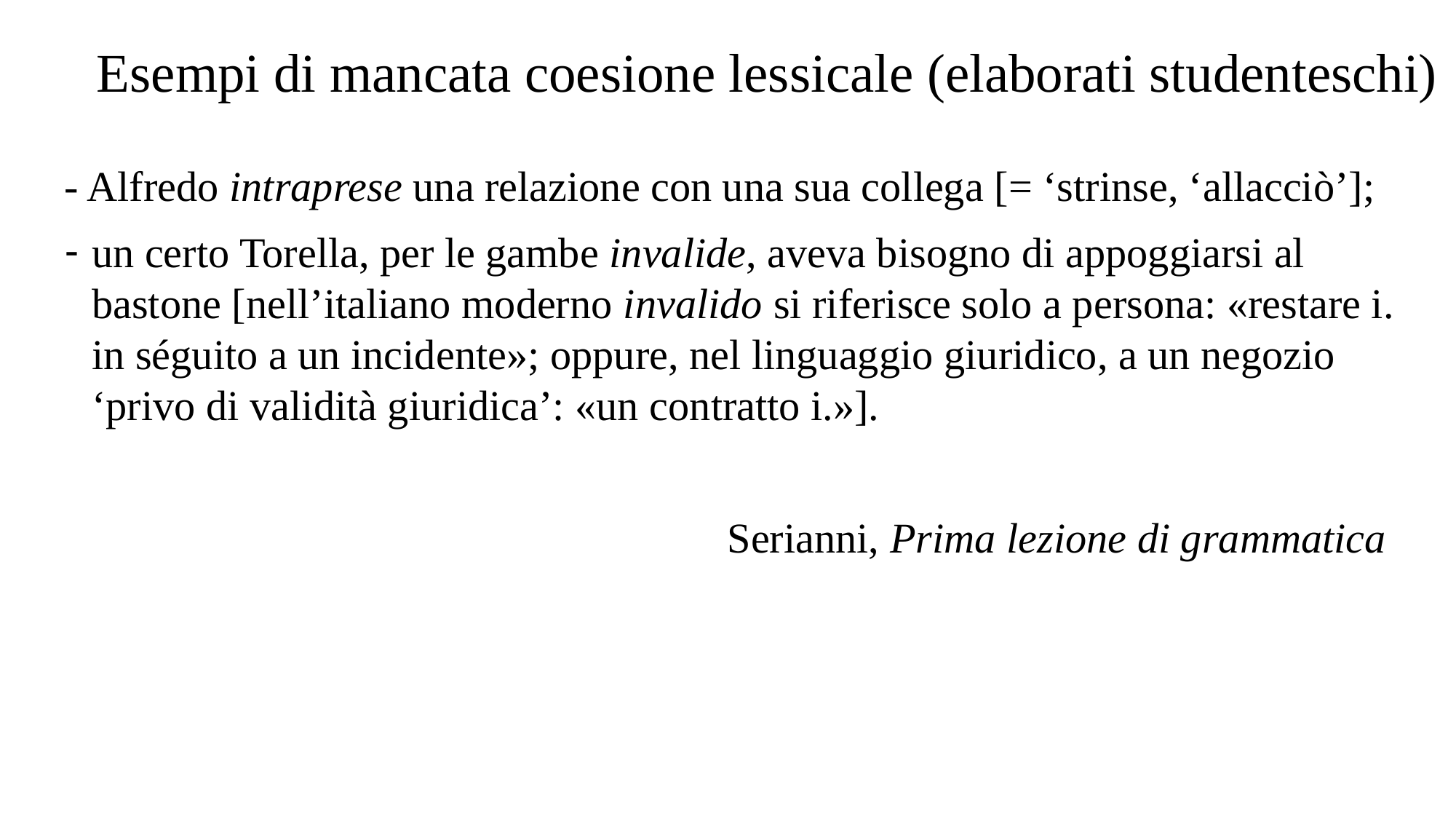

# Esempi di mancata coesione lessicale (elaborati studenteschi)
- Alfredo intraprese una relazione con una sua collega [= ‘strinse, ‘allacciò’];
un certo Torella, per le gambe invalide, aveva bisogno di appoggiarsi al bastone [nell’italiano moderno invalido si riferisce solo a persona: «restare i. in séguito a un incidente»; oppure, nel linguaggio giuridico, a un negozio ‘privo di validità giuridica’: «un contratto i.»].

Serianni, Prima lezione di grammatica